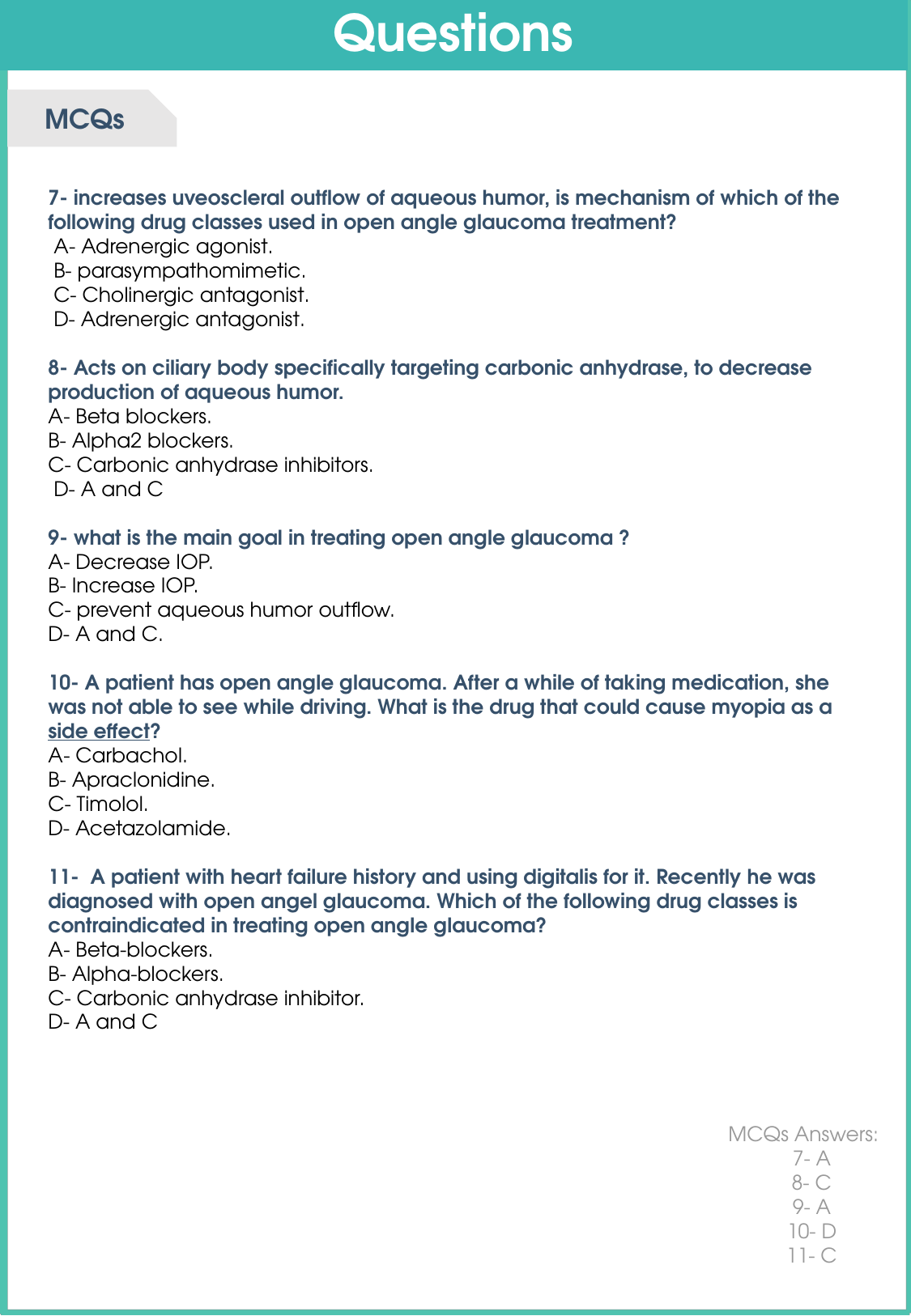

Questions
MCQs
7- increases uveoscleral outflow of aqueous humor, is mechanism of which of the following drug classes used in open angle glaucoma treatment?
 A- Adrenergic agonist.
 B- parasympathomimetic.
 C- Cholinergic antagonist.
 D- Adrenergic antagonist.

8- Acts on ciliary body specifically targeting carbonic anhydrase, to decrease production of aqueous humor.
A- Beta blockers.
B- Alpha2 blockers.
C- Carbonic anhydrase inhibitors.
 D- A and C

9- what is the main goal in treating open angle glaucoma ?
A- Decrease IOP.
B- Increase IOP.
C- prevent aqueous humor outflow.
D- A and C.

10- A patient has open angle glaucoma. After a while of taking medication, she was not able to see while driving. What is the drug that could cause myopia as a side effect?
A- Carbachol.
B- Apraclonidine.
C- Timolol.
D- Acetazolamide.

11-  A patient with heart failure history and using digitalis for it. Recently he was diagnosed with open angel glaucoma. Which of the following drug classes is contraindicated in treating open angle glaucoma?
A- Beta-blockers.
B- Alpha-blockers.
C- Carbonic anhydrase inhibitor.
D- A and C

MCQs Answers:
7- A
8- C
9- A
10- D
11- C